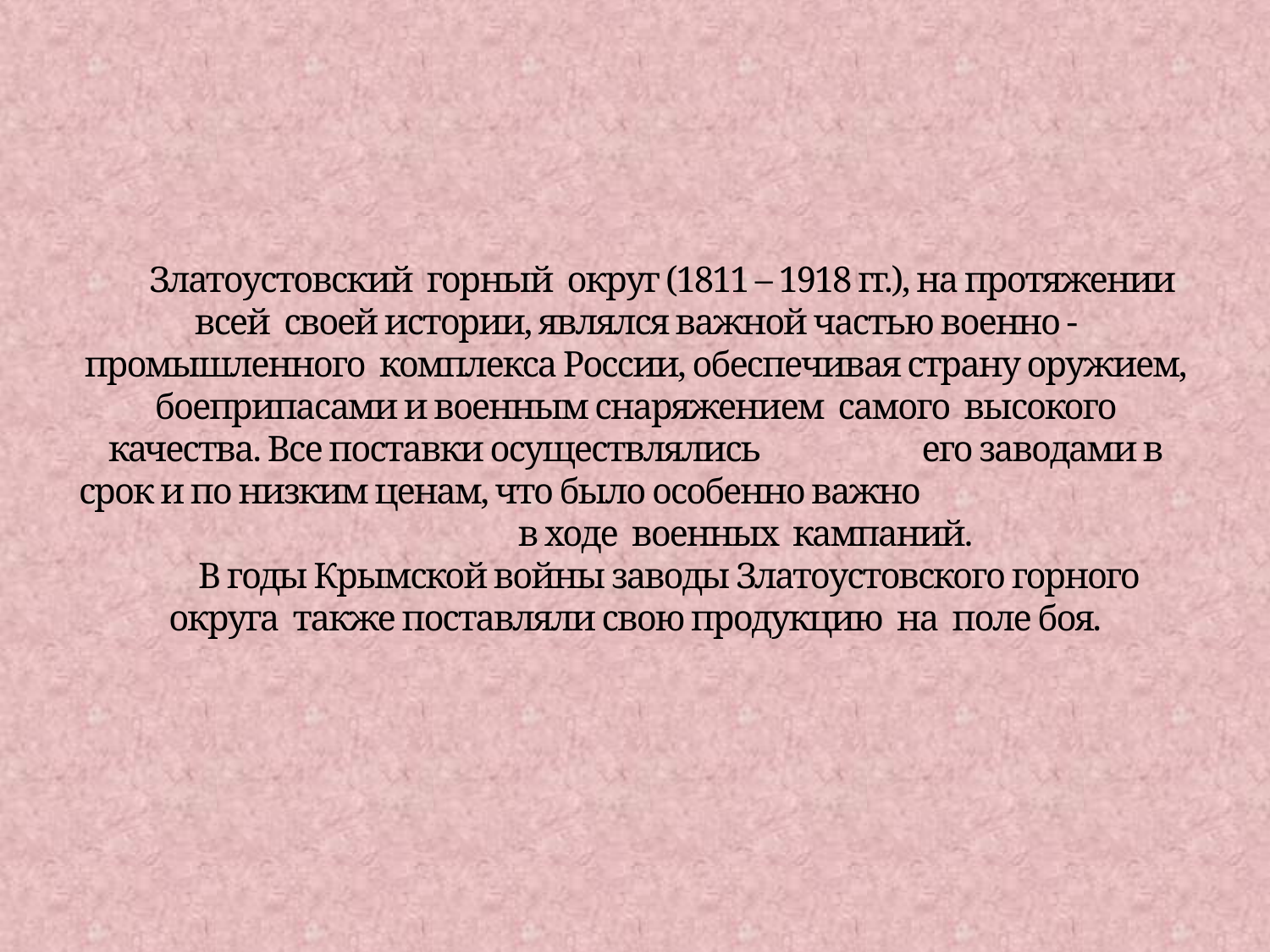

# Златоустовский  горный  округ (1811 – 1918 гг.), на протяжении  всей  своей истории, являлся важной частью военно - промышленного  комплекса России, обеспечивая страну оружием, боеприпасами и военным снаряжением  самого  высокого качества. Все поставки осуществлялись                      его заводами в срок и по низким ценам, что было особенно важно                                                                     в ходе  военных  кампаний. В годы Крымской войны заводы Златоустовского горного  округа  также поставляли свою продукцию  на  поле боя.